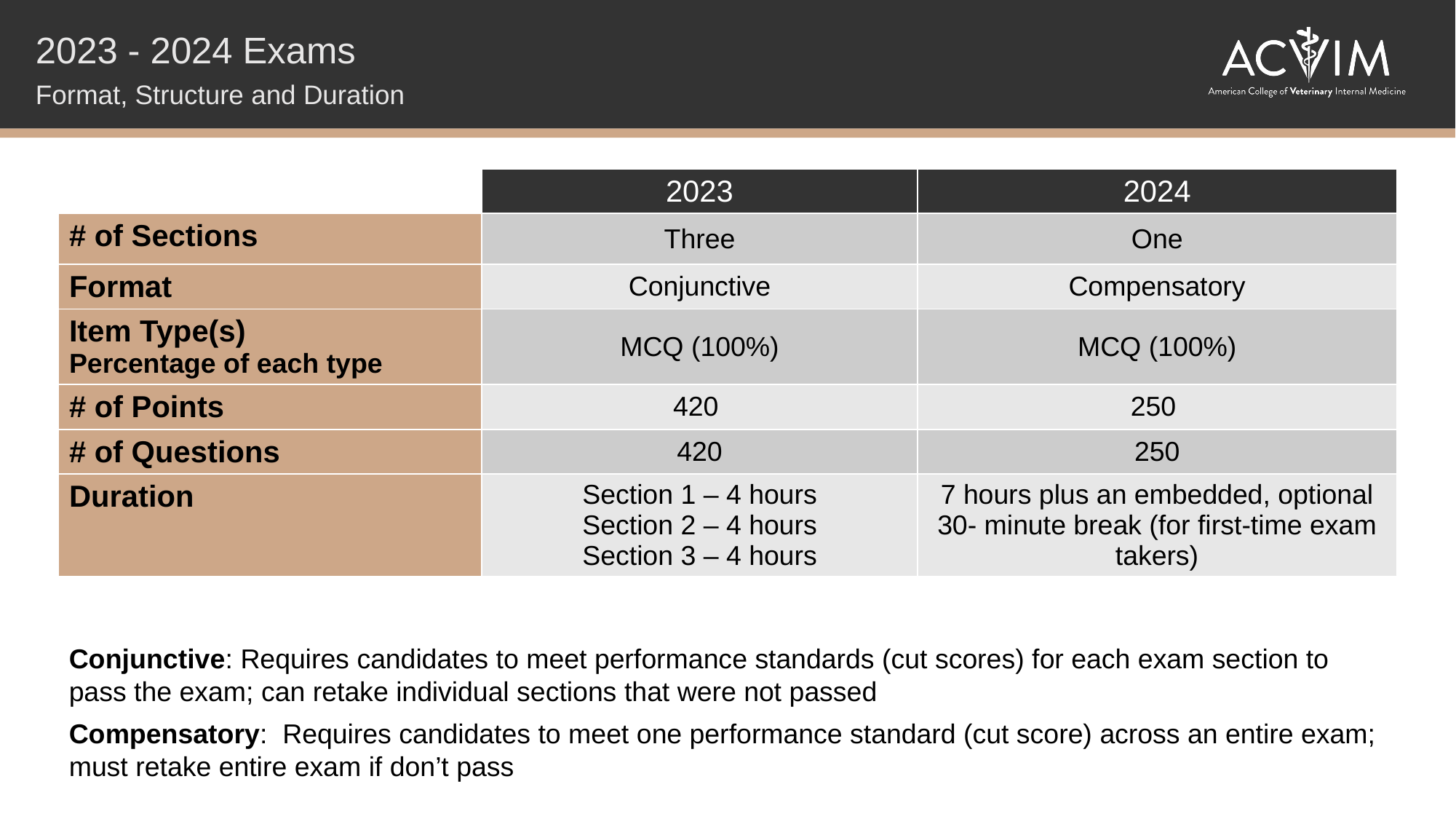

2023 - 2024 Exams
Format, Structure and Duration
|  | 2023 | 2024 |
| --- | --- | --- |
| # of Sections | Three | One |
| Format | Conjunctive | Compensatory |
| Item Type(s) Percentage of each type | MCQ (100%) | MCQ (100%) |
| # of Points | 420 | 250 |
| # of Questions | 420 | 250 |
| Duration | Section 1 – 4 hours Section 2 – 4 hours Section 3 – 4 hours | 7 hours plus an embedded, optional 30- minute break (for first-time exam takers) |

Conjunctive: Requires candidates to meet performance standards (cut scores) for each exam section to pass the exam; can retake individual sections that were not passed
Compensatory:  Requires candidates to meet one performance standard (cut score) across an entire exam; must retake entire exam if don’t pass